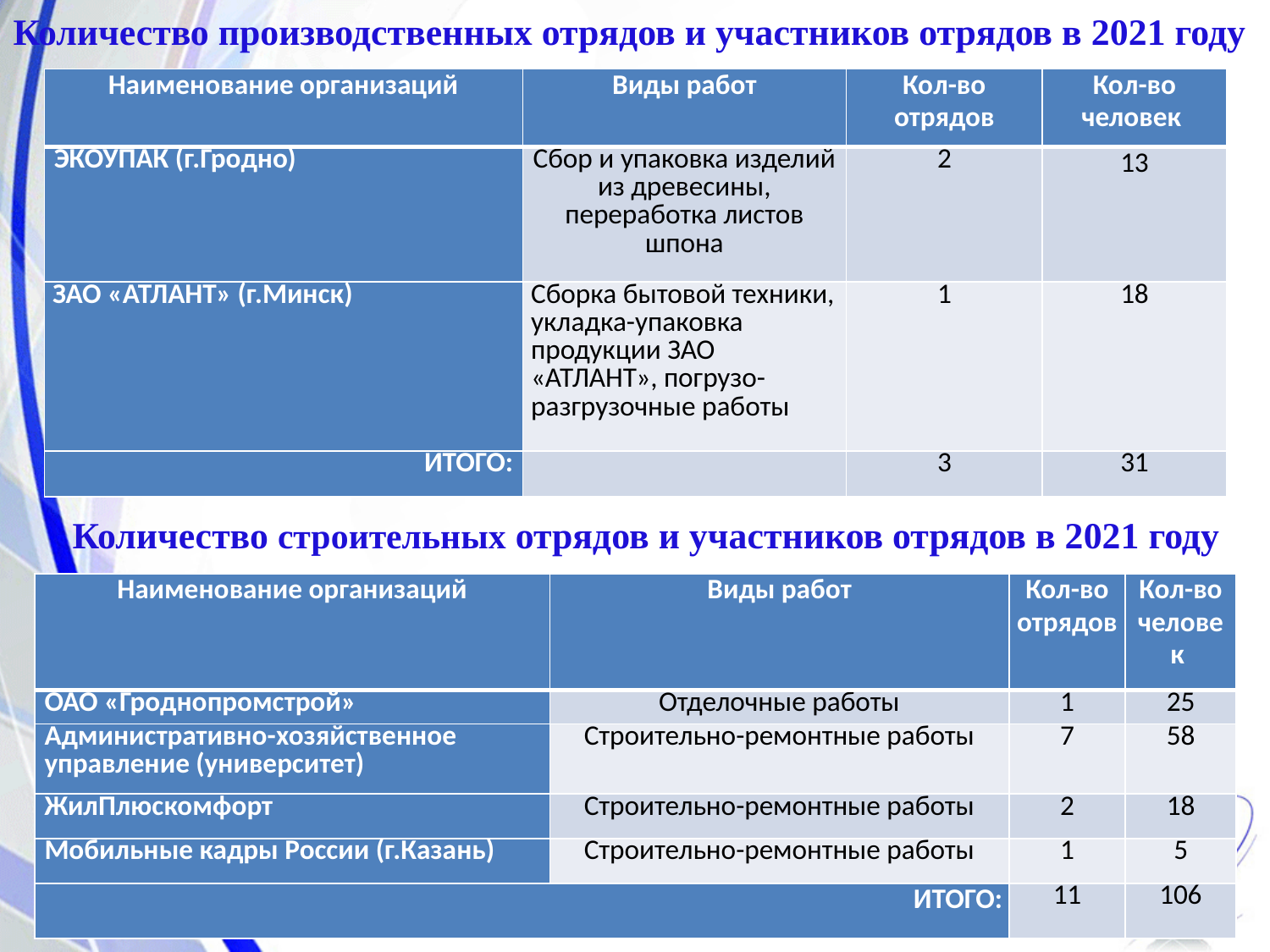

Количество производственных отрядов и участников отрядов в 2021 году

| Наименование организаций | Виды работ | Кол-во отрядов | Кол-во человек |
| --- | --- | --- | --- |
| ЭКОУПАК (г.Гродно) | Сбор и упаковка изделий из древесины, переработка листов шпона | 2 | 13 |
| ЗАО «АТЛАНТ» (г.Минск) | Сборка бытовой техники, укладка-упаковка продукции ЗАО «АТЛАНТ», погрузо-разгрузочные работы | 1 | 18 |
| ИТОГО: |  | 3 | 31 |
Количество строительных отрядов и участников отрядов в 2021 году

| Наименование организаций | Виды работ | Кол-во отрядов | Кол-во человек |
| --- | --- | --- | --- |
| ОАО «Гроднопромстрой» | Отделочные работы | 1 | 25 |
| Административно-хозяйственное управление (университет) | Строительно-ремонтные работы | 7 | 58 |
| ЖилПлюскомфорт | Строительно-ремонтные работы | 2 | 18 |
| Мобильные кадры России (г.Казань) | Строительно-ремонтные работы | 1 | 5 |
| ИТОГО: |  | 11 | 106 |
7